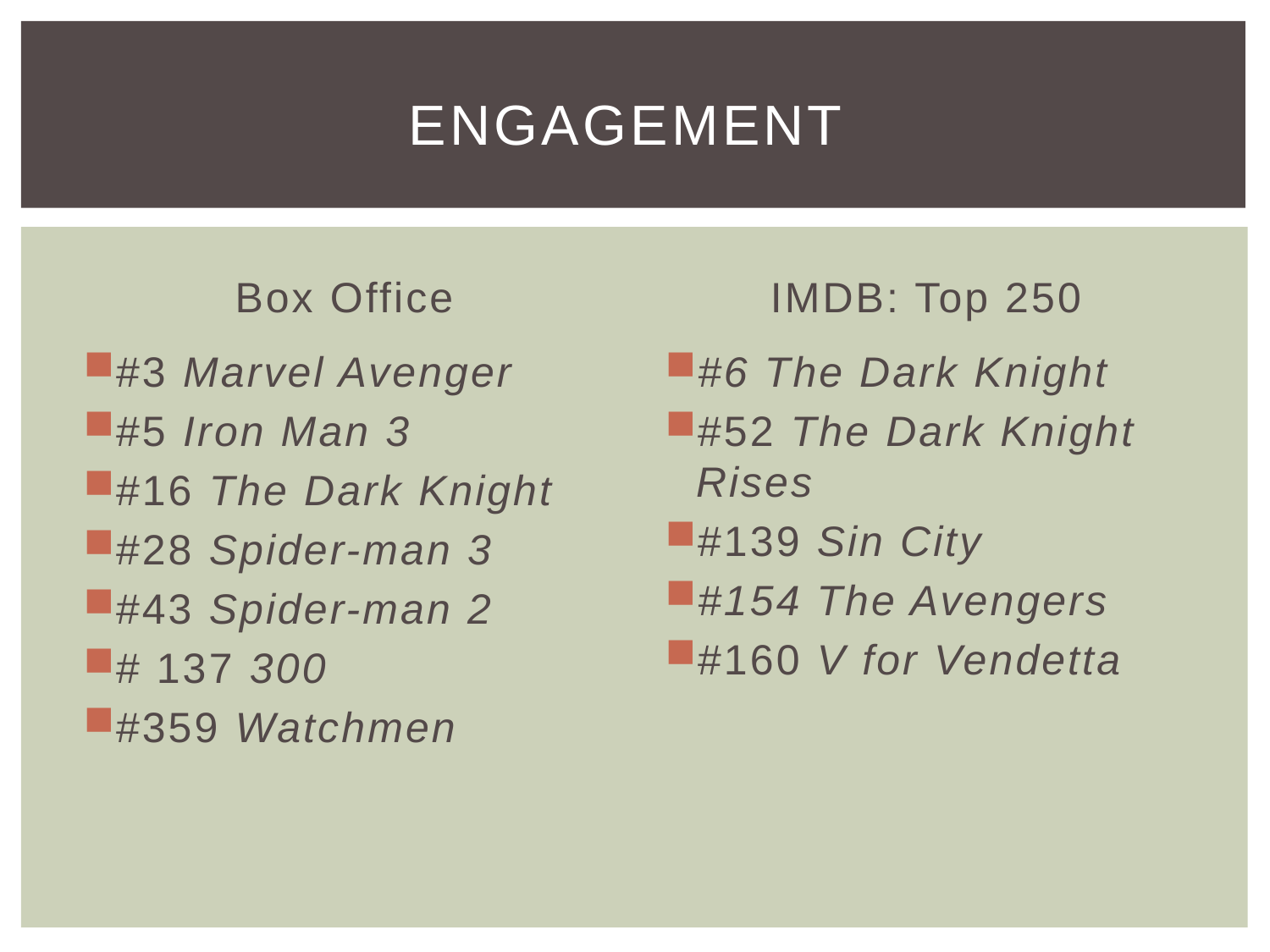

# Engagement
Box Office
IMDB: Top 250
#3 Marvel Avenger
#5 Iron Man 3
#16 The Dark Knight
#28 Spider-man 3
#43 Spider-man 2
# 137 300
#359 Watchmen
#6 The Dark Knight
#52 The Dark Knight Rises
#139 Sin City
#154 The Avengers
#160 V for Vendetta